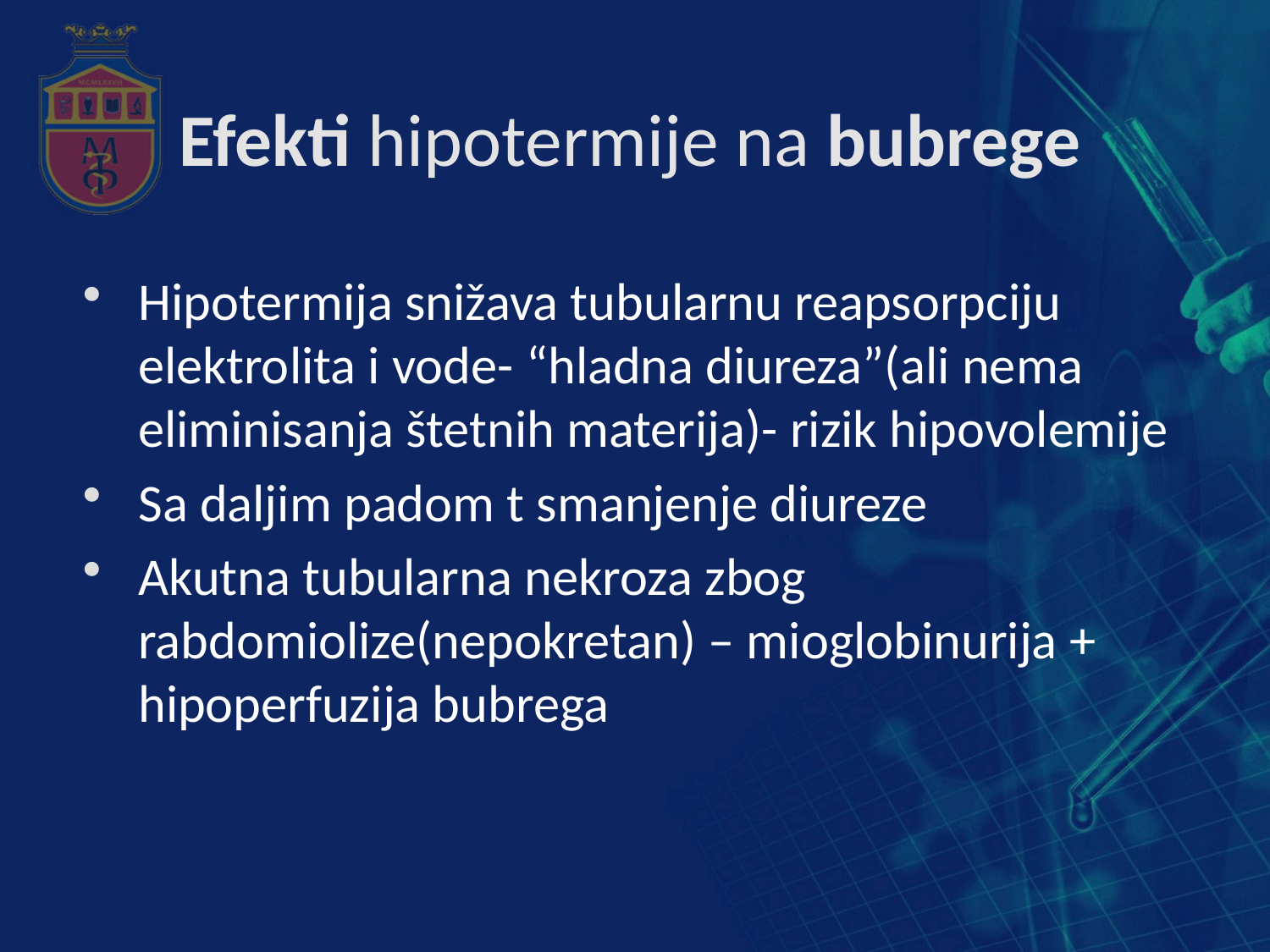

# Efekti hipotermije na bubrege
Hipotermija snižava tubularnu reapsorpciju elektrolita i vode- “hladna diureza”(ali nema eliminisanja štetnih materija)- rizik hipovolemije
Sa daljim padom t smanjenje diureze
Akutna tubularna nekroza zbog rabdomiolize(nepokretan) – mioglobinurija + hipoperfuzija bubrega